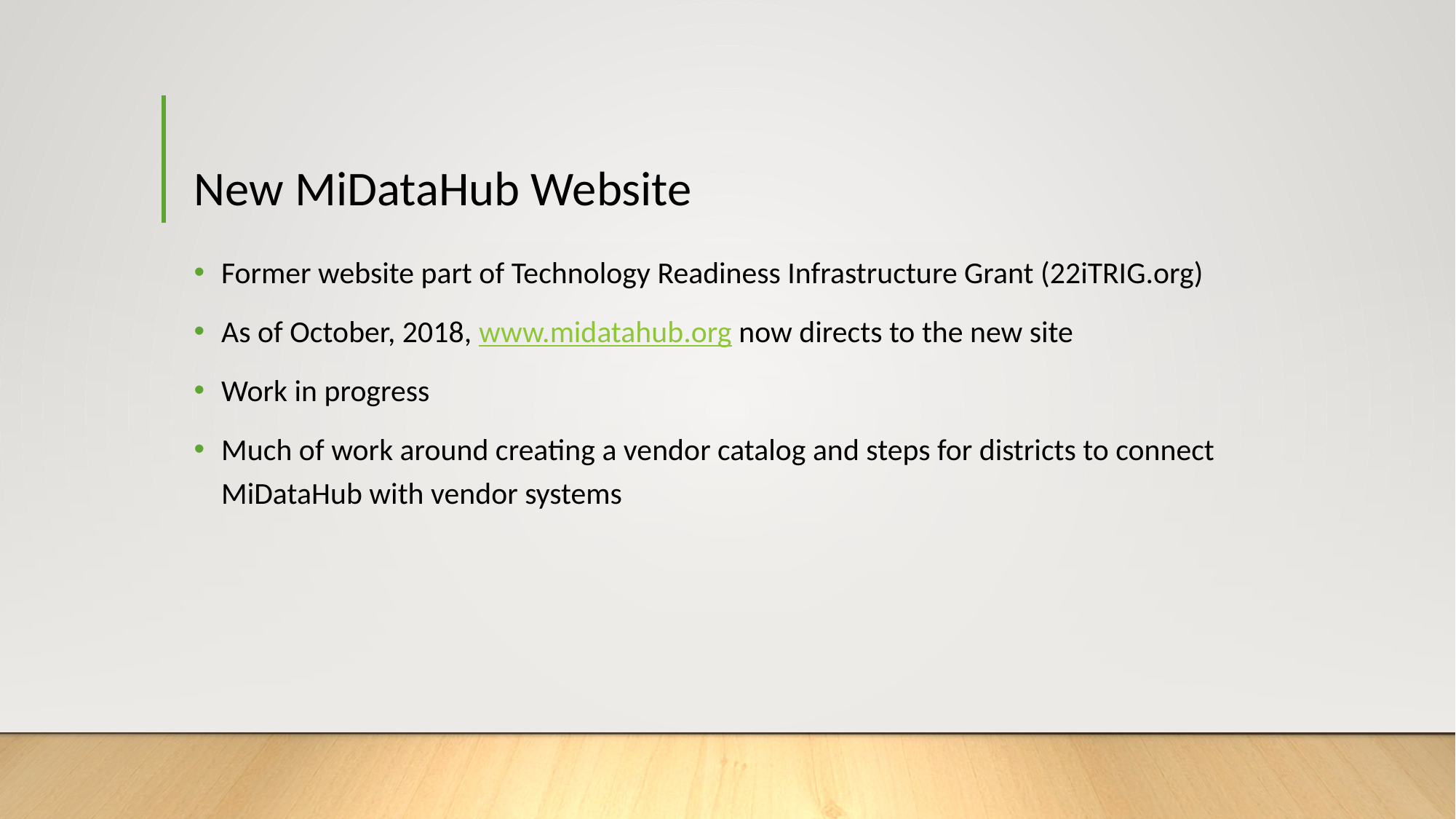

# New MiDataHub Website
Former website part of Technology Readiness Infrastructure Grant (22iTRIG.org)
As of October, 2018, www.midatahub.org now directs to the new site
Work in progress
Much of work around creating a vendor catalog and steps for districts to connect MiDataHub with vendor systems